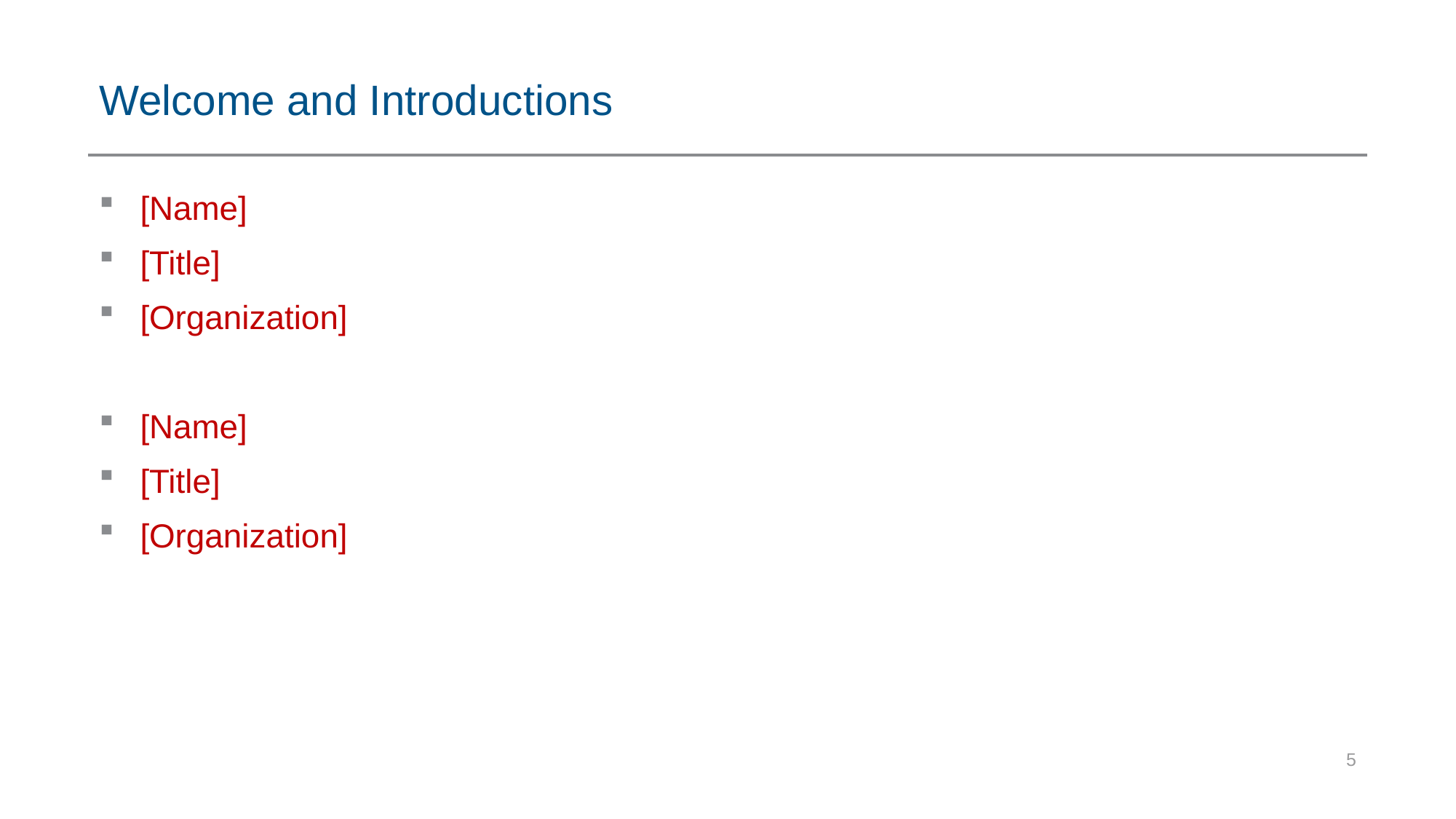

# Welcome and Introductions
[Name]
[Title]
[Organization]

[Name]
[Title]
[Organization]
5